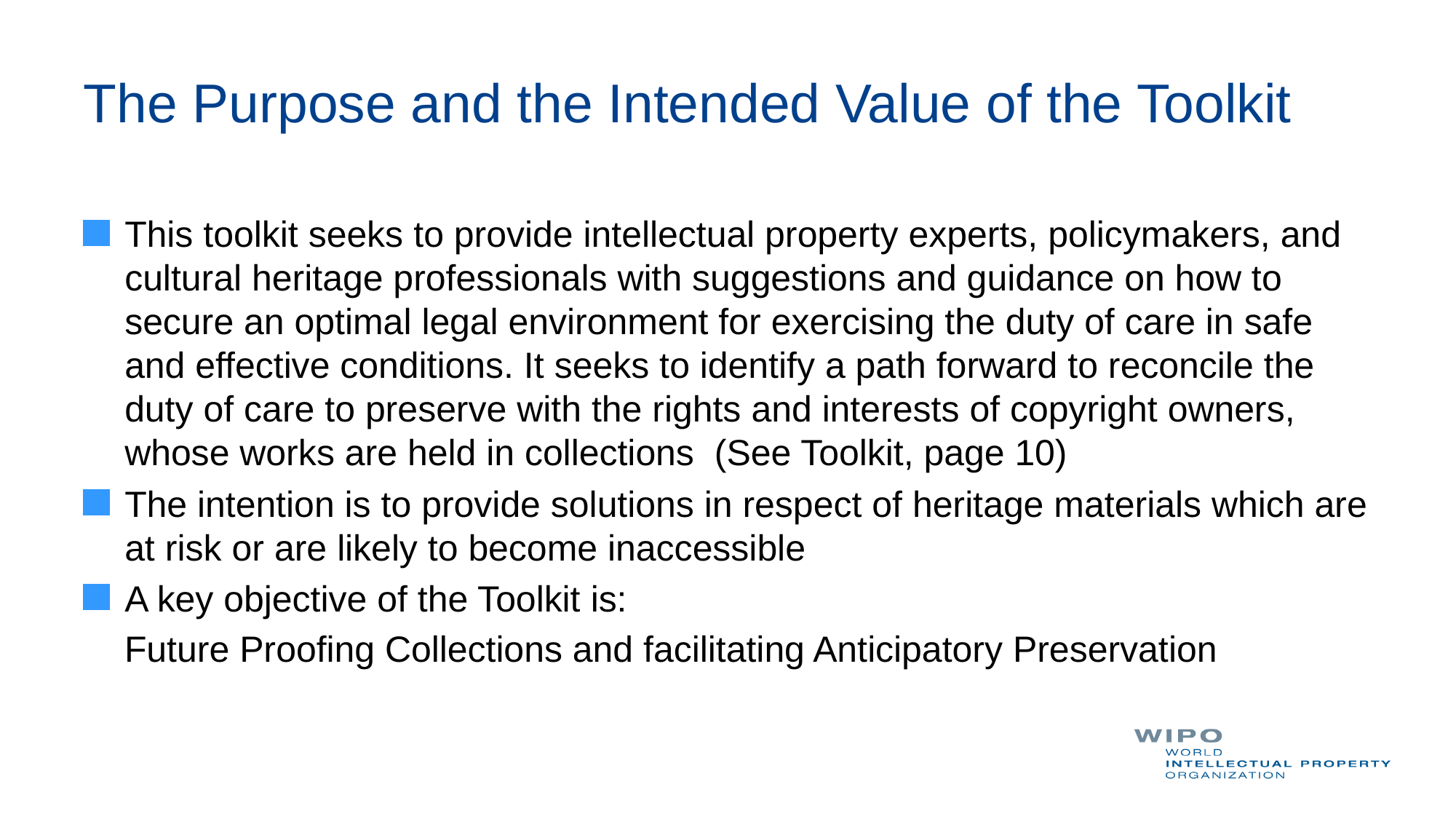

# The Purpose and the Intended Value of the Toolkit

This toolkit seeks to provide intellectual property experts, policymakers, and cultural heritage professionals with suggestions and guidance on how to secure an optimal legal environment for exercising the duty of care in safe and effective conditions. It seeks to identify a path forward to reconcile the duty of care to preserve with the rights and interests of copyright owners, whose works are held in collections  (See Toolkit, page 10)
The intention is to provide solutions in respect of heritage materials which are at risk or are likely to become inaccessible
A key objective of the Toolkit is:
    Future Proofing Collections and facilitating Anticipatory Preservation